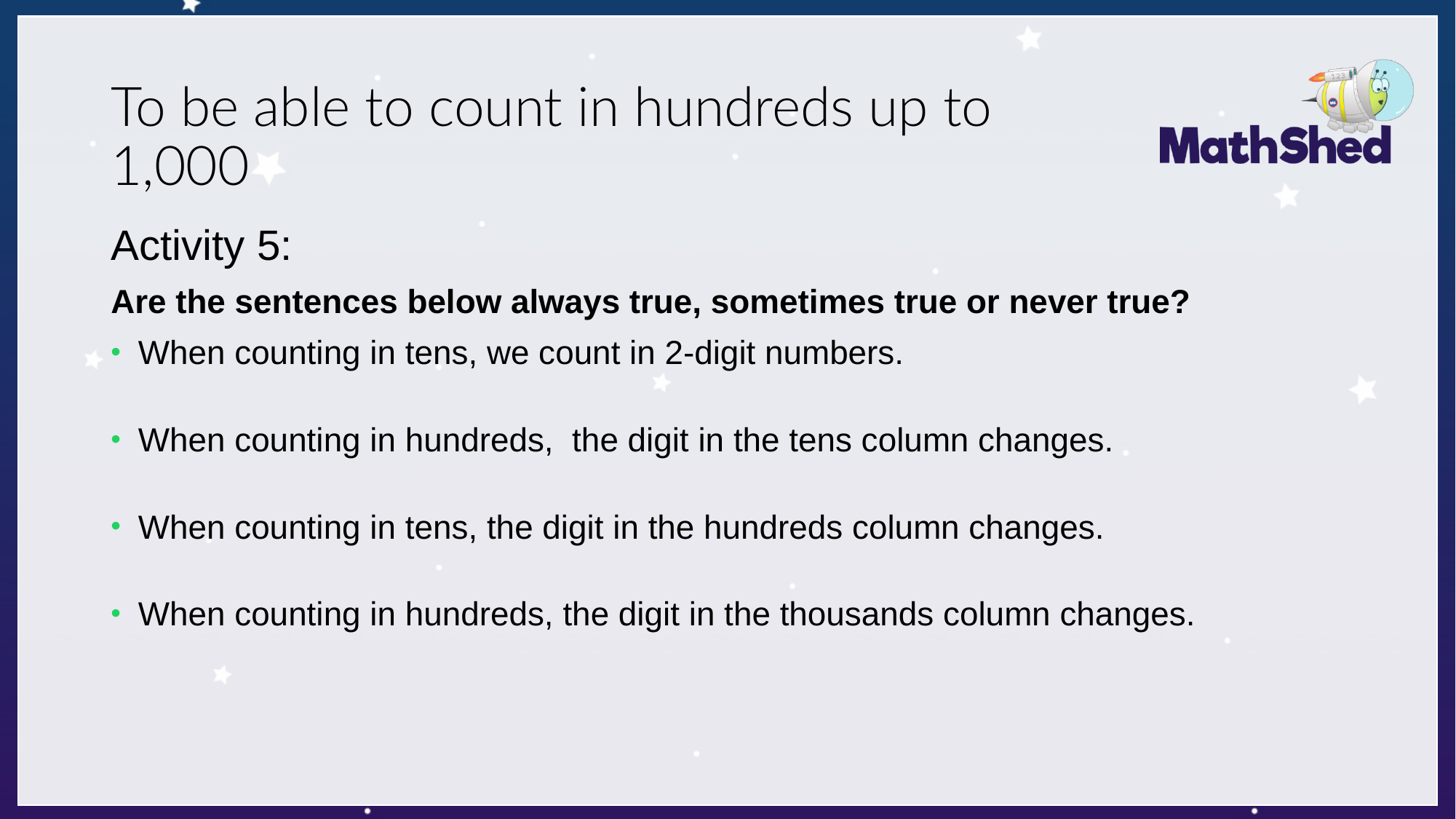

# To be able to count in hundreds up to 1,000
Activity 5:
Are the sentences below always true, sometimes true or never true?
When counting in tens, we count in 2-digit numbers.
When counting in hundreds,  the digit in the tens column changes.
When counting in tens, the digit in the hundreds column changes.
When counting in hundreds, the digit in the thousands column changes.